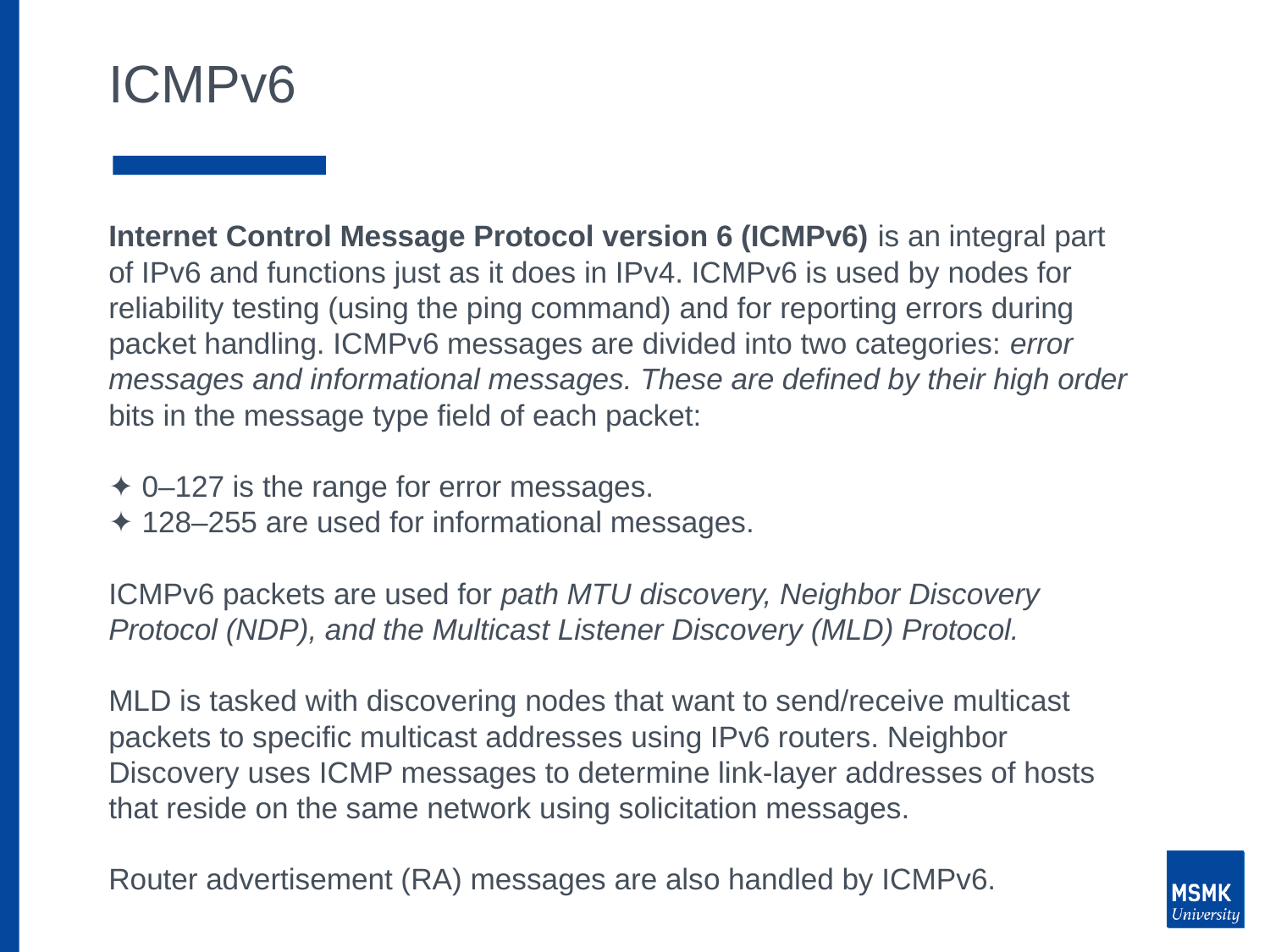

# ICMPv6
Internet Control Message Protocol version 6 (ICMPv6) is an integral part
of IPv6 and functions just as it does in IPv4. ICMPv6 is used by nodes for
reliability testing (using the ping command) and for reporting errors during
packet handling. ICMPv6 messages are divided into two categories: error
messages and informational messages. These are defined by their high order bits in the message type field of each packet:

✦ 0–127 is the range for error messages.
✦ 128–255 are used for informational messages.

ICMPv6 packets are used for path MTU discovery, Neighbor Discovery Protocol (NDP), and the Multicast Listener Discovery (MLD) Protocol.

MLD is tasked with discovering nodes that want to send/receive multicast
packets to specific multicast addresses using IPv6 routers. Neighbor
Discovery uses ICMP messages to determine link-layer addresses of hosts that reside on the same network using solicitation messages.

Router advertisement (RA) messages are also handled by ICMPv6.